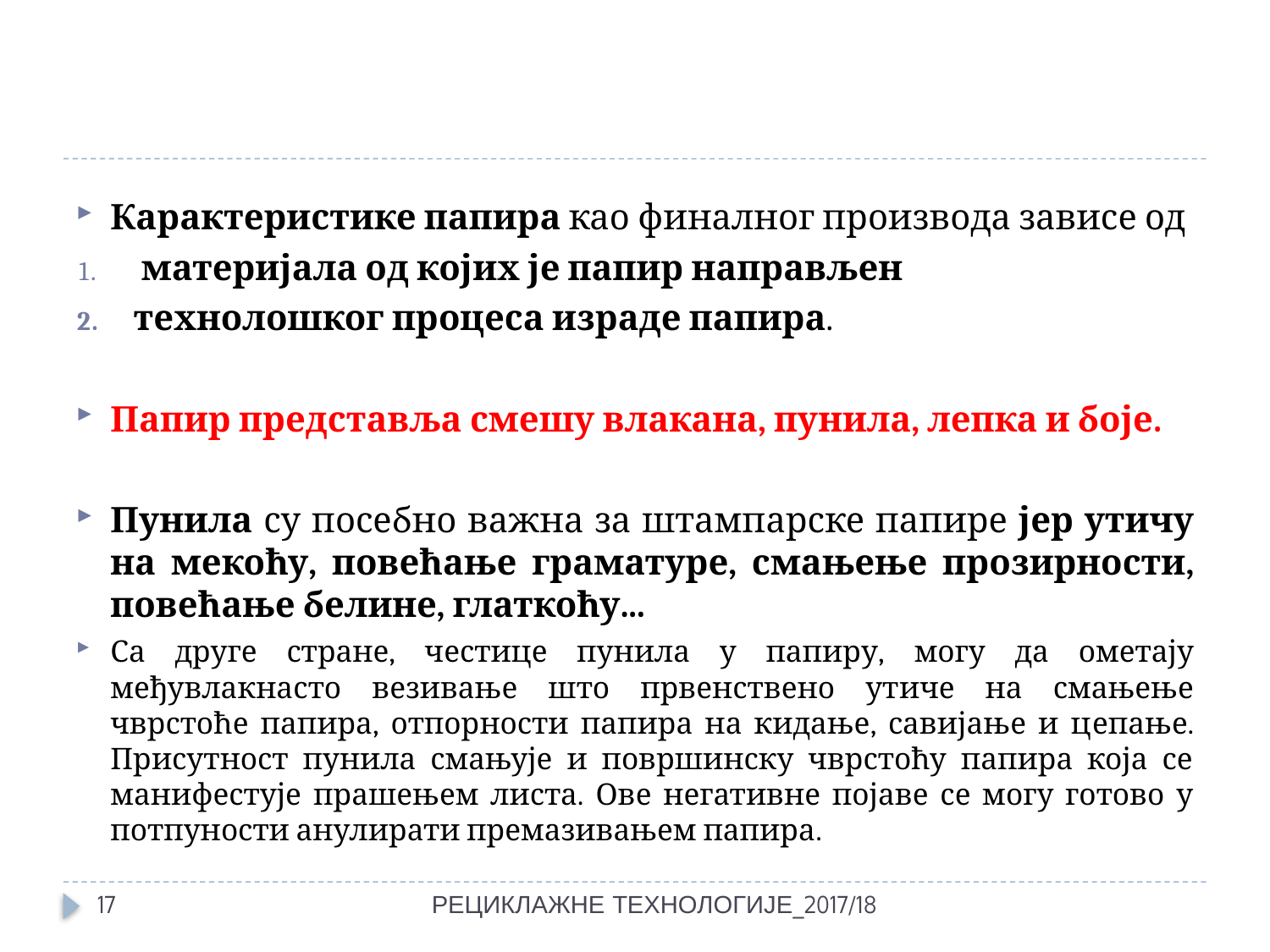

#

Карактеристике папира као финалног производа зависе од
 материјала од којих је папир направљен
технолошког процеса израде папира.

Папир представља смешу влакана, пунила, лепка и боје.

Пунила су посебно важна за штампарске папире јер утичу на мекоћу, повећање граматуре, смањење прозирности, повећање белине, глаткоћу...
Са друге стране, честице пунила у папиру, могу да ометају међувлакнасто везивање што првенствено утиче на смањење чврстоће папира, отпорности папира на кидање, савијање и цепање. Присутност пунила смањује и површинску чврстоћу папира која се манифестује прашењем листа. Ове негативне појаве се могу готово у потпуности анулирати премазивањем папира.
17
РЕЦИКЛАЖНЕ ТЕХНОЛОГИЈЕ_2017/18